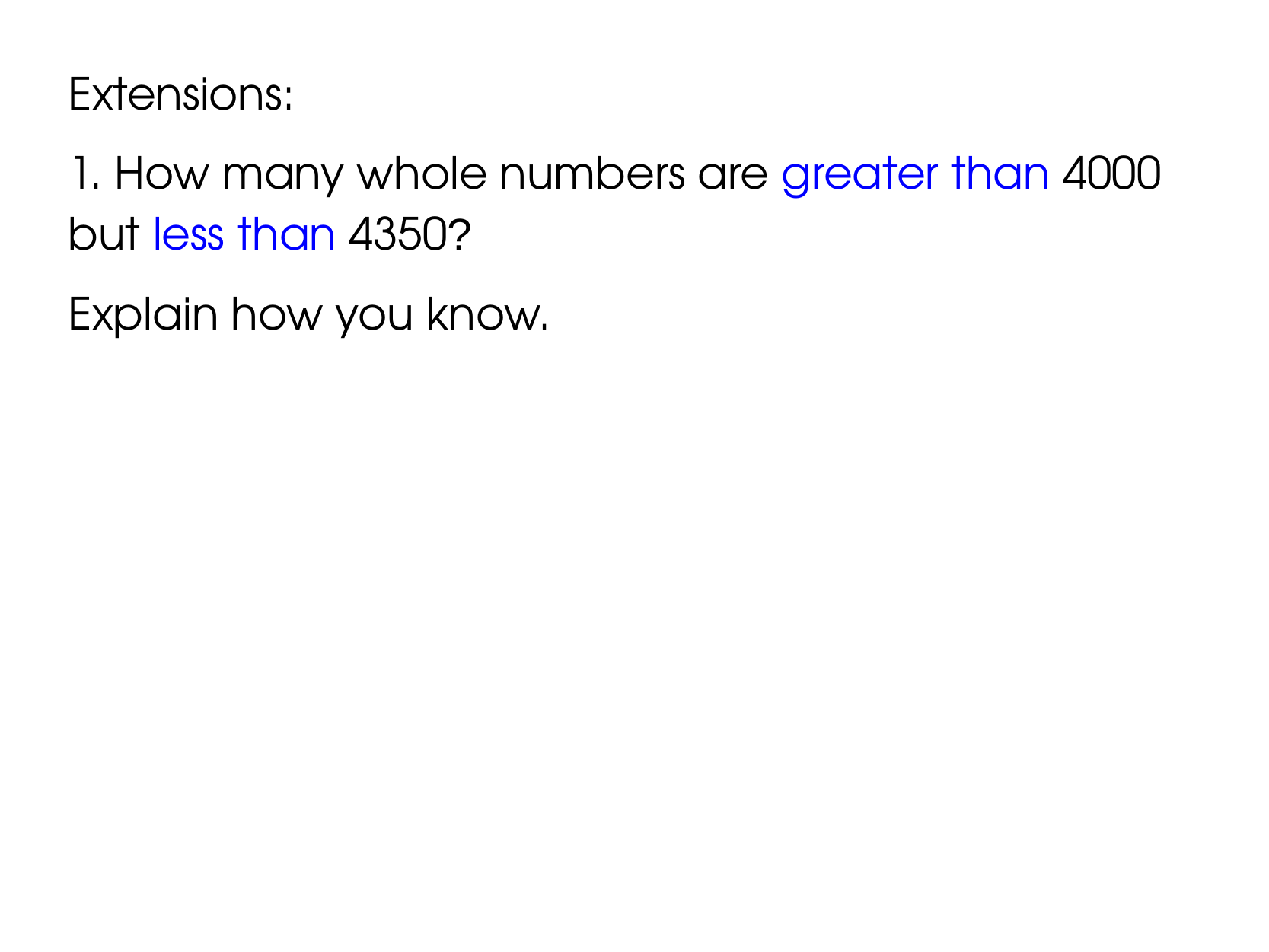

Extensions:
1. How many whole numbers are greater than 4000 but less than 4350?
Explain how you know.